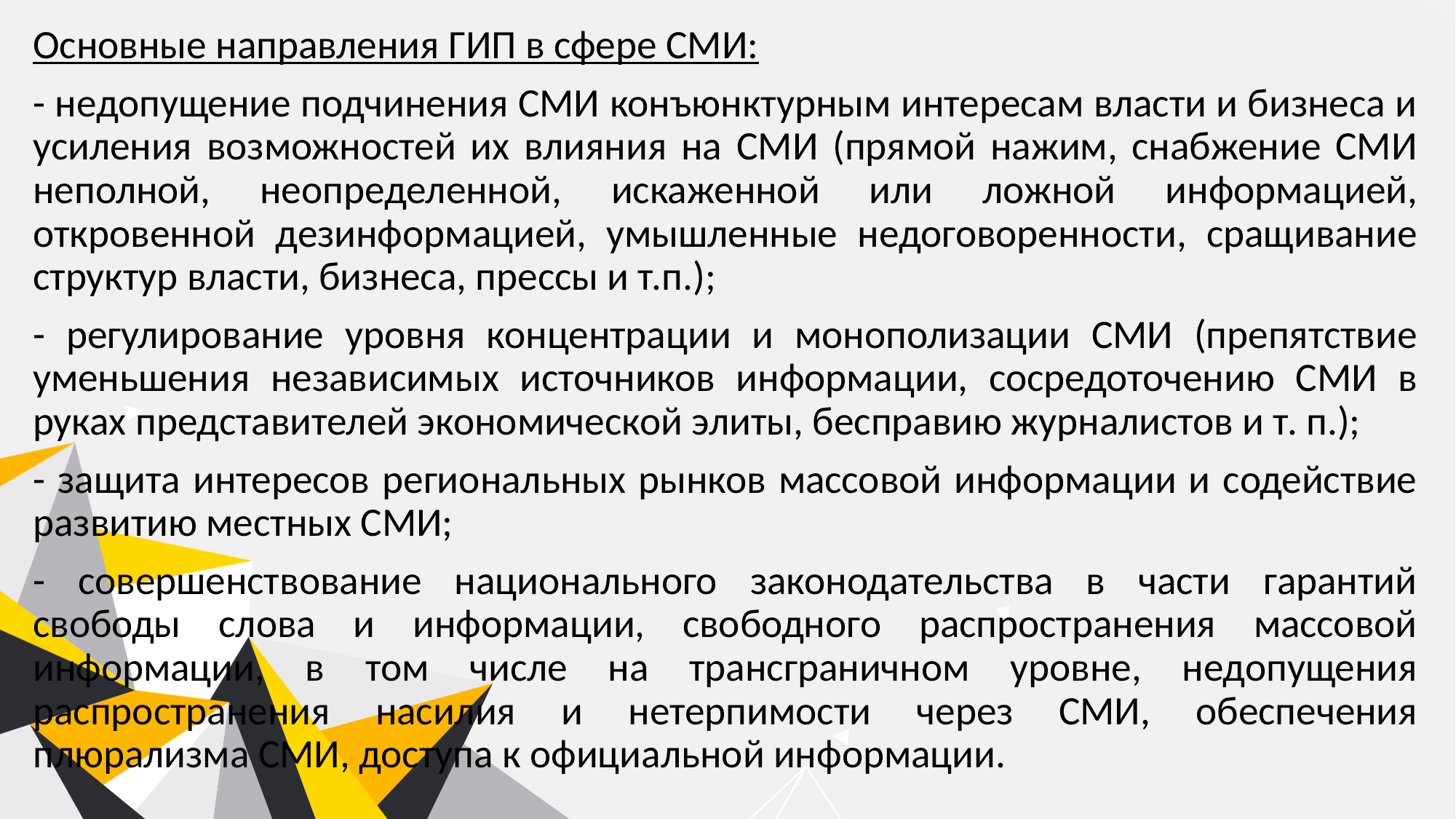

Основные направления ГИП в сфере СМИ:
- недопущение подчинения СМИ конъюнктурным интересам власти и бизнеса и усиления возможностей их влияния на СМИ (прямой нажим, снабжение СМИ неполной, неопределенной, искаженной или ложной информацией, откровенной дезинформацией, умышленные недоговоренности, сращивание структур власти, бизнеса, прессы и т.п.);
- регулирование уровня концентрации и монополизации СМИ (препятствие уменьшения независимых источников информации, сосредоточению СМИ в руках представителей экономической элиты, бесправию журналистов и т. п.);
- защита интересов региональных рынков массовой информации и содействие развитию местных СМИ;
- совершенствование национального законодательства в части гарантий свободы слова и информации, свободного распространения массовой информации, в том числе на трансграничном уровне, недопущения распространения насилия и нетерпимости через СМИ, обеспечения плюрализма СМИ, доступа к официальной информации.